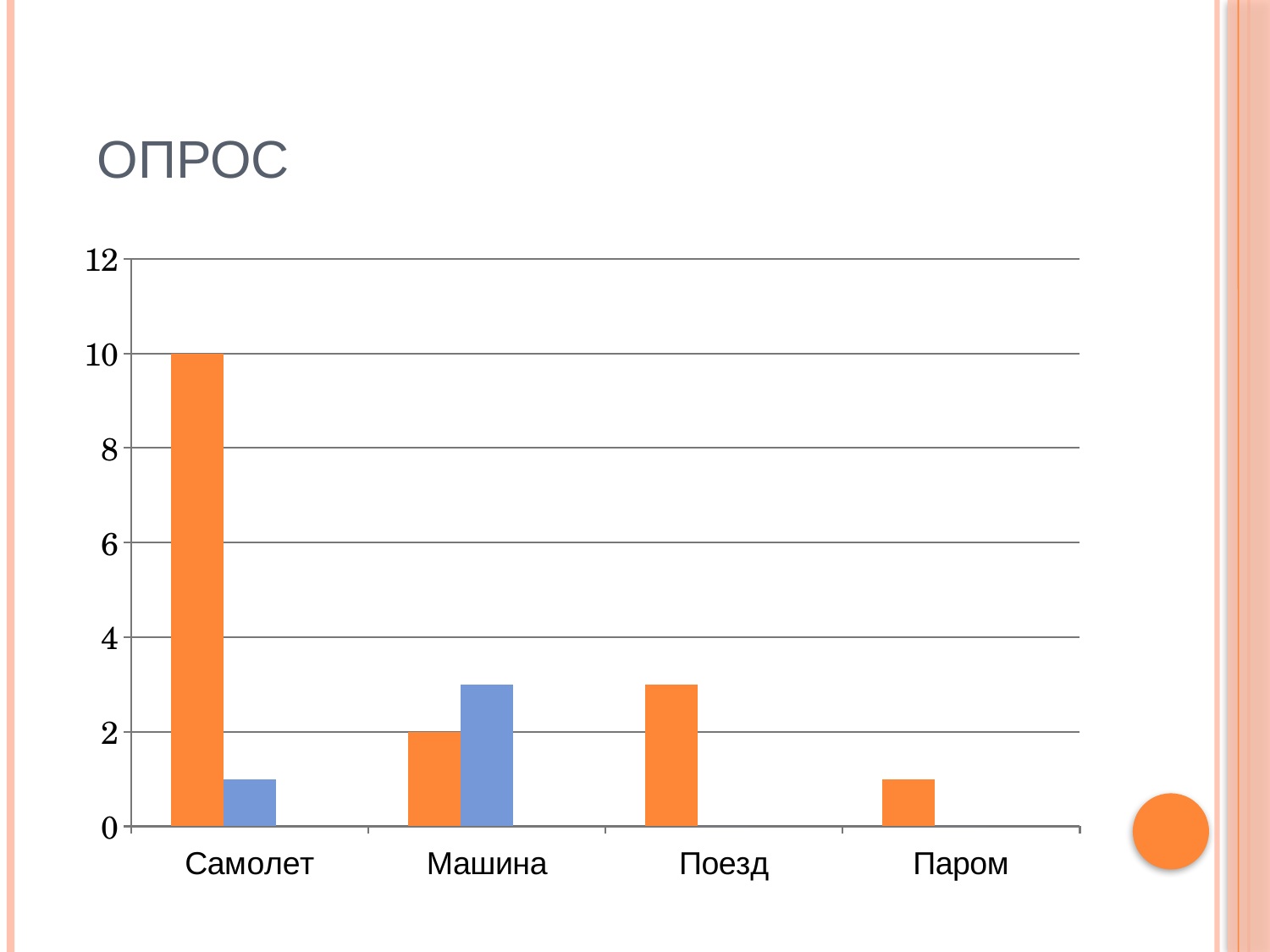

# Опрос

### Chart

| Category | Ряд 1 | Ряд 2 | Ряд 3 |
|---|---|---|---|
| Самолет | 10.0 | 1.0 | None |
| Машина | 2.0 | 3.0 | None |
| Поезд | 3.0 | 0.0 | None |
| Паром | 1.0 | 0.0 | None |